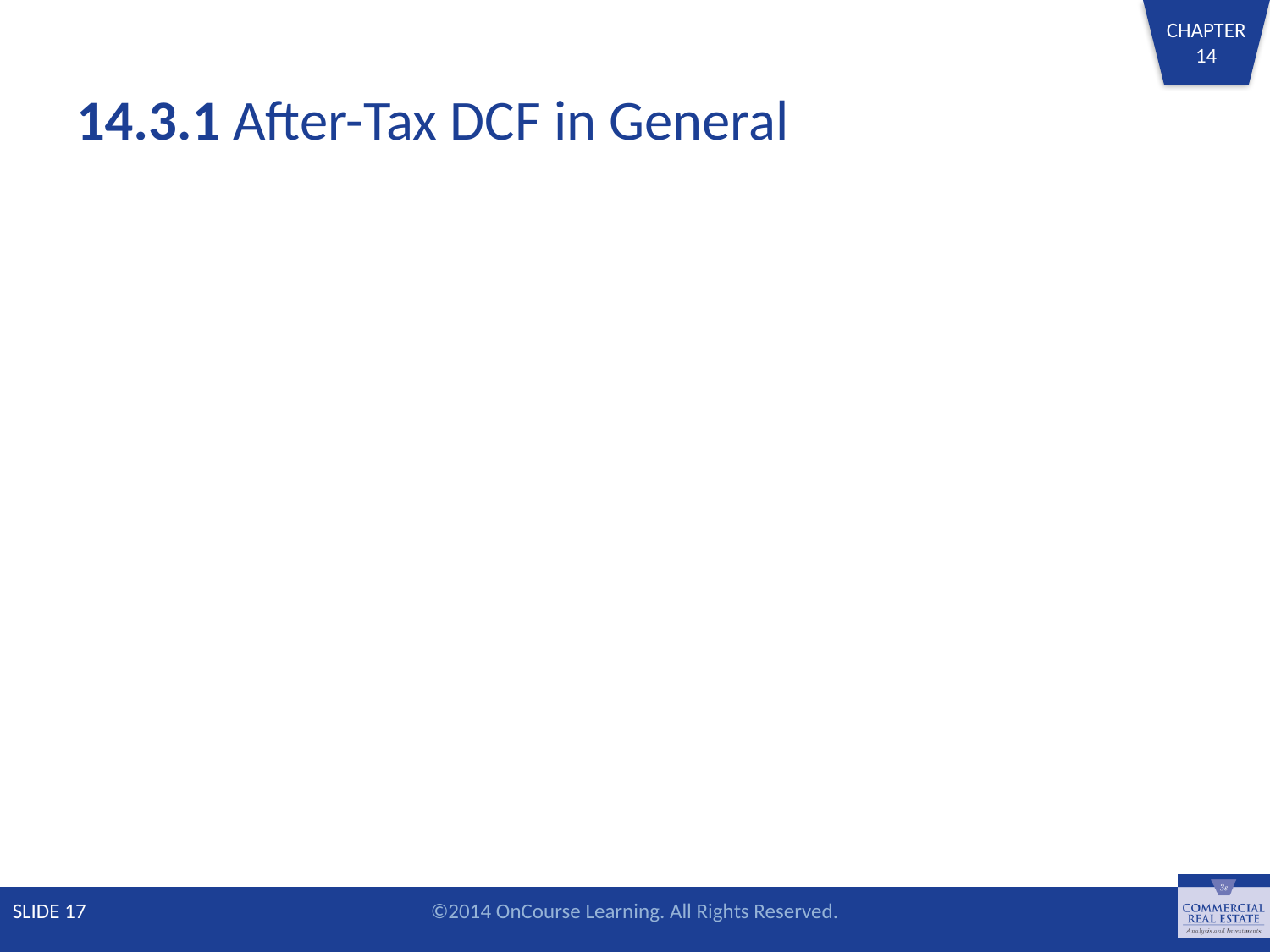

# 14.3.1 After-Tax DCF in General

SLIDE 17